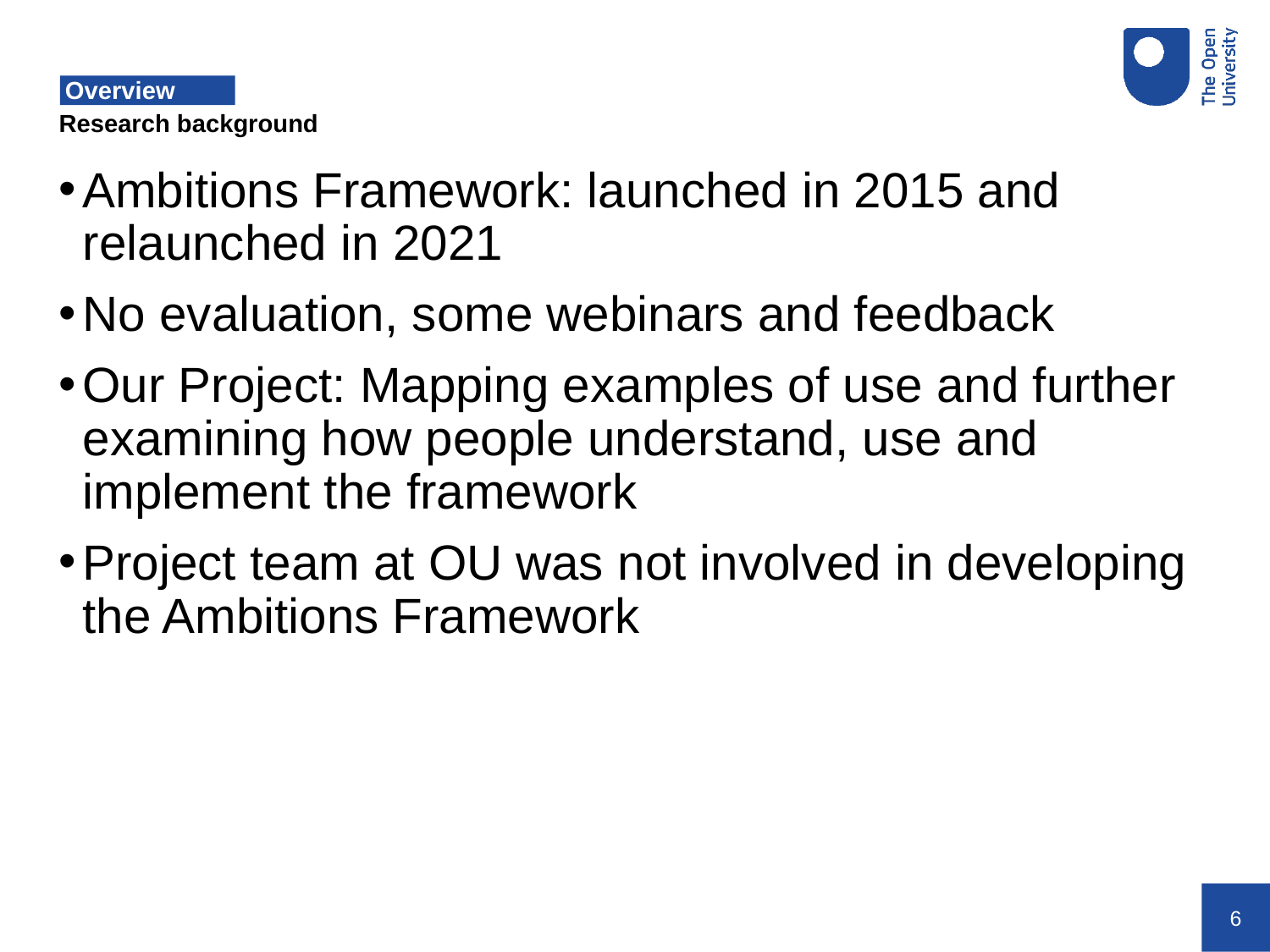

# Overview
Research background
Ambitions Framework: launched in 2015 and relaunched in 2021
No evaluation, some webinars and feedback
Our Project: Mapping examples of use and further examining how people understand, use and implement the framework
Project team at OU was not involved in developing the Ambitions Framework